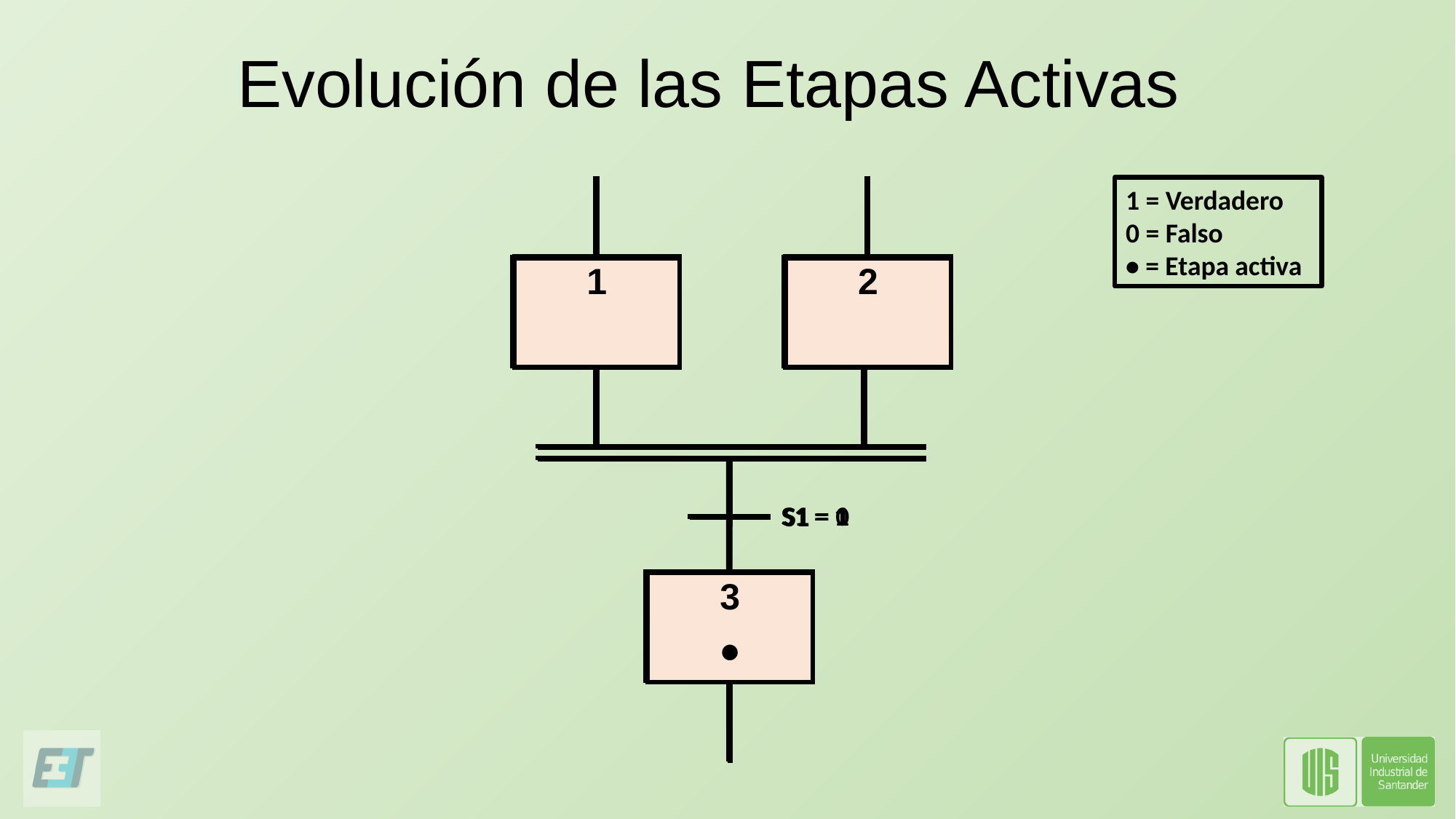

# Evolución de las Etapas Activas
1
•
2
•
S1 = 0
3
1
•
2
•
S1 = 1
3

1
•
2

S1 = 1
3
1

2

S1
3
•
1 = Verdadero
0 = Falso
• = Etapa activa